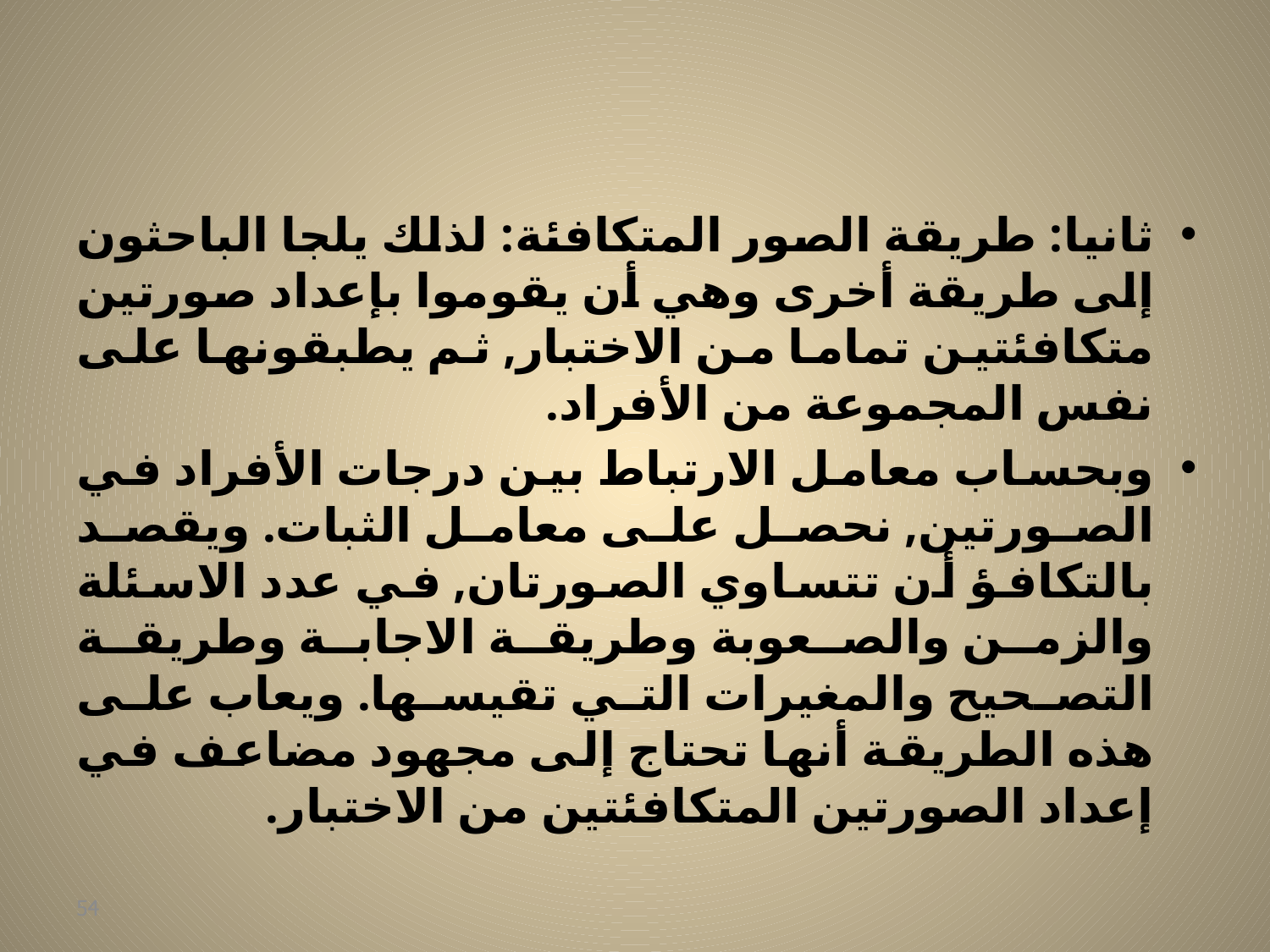

#
ثانيا: طريقة الصور المتكافئة: لذلك يلجا الباحثون إلى طريقة أخرى وهي أن يقوموا بإعداد صورتين متكافئتين تماما من الاختبار, ثم يطبقونها على نفس المجموعة من الأفراد.
وبحساب معامل الارتباط بين درجات الأفراد في الصورتين, نحصل على معامل الثبات. ويقصد بالتكافؤ أن تتساوي الصورتان, في عدد الاسئلة والزمن والصعوبة وطريقة الاجابة وطريقة التصحيح والمغيرات التي تقيسها. ويعاب على هذه الطريقة أنها تحتاج إلى مجهود مضاعف في إعداد الصورتين المتكافئتين من الاختبار.

54